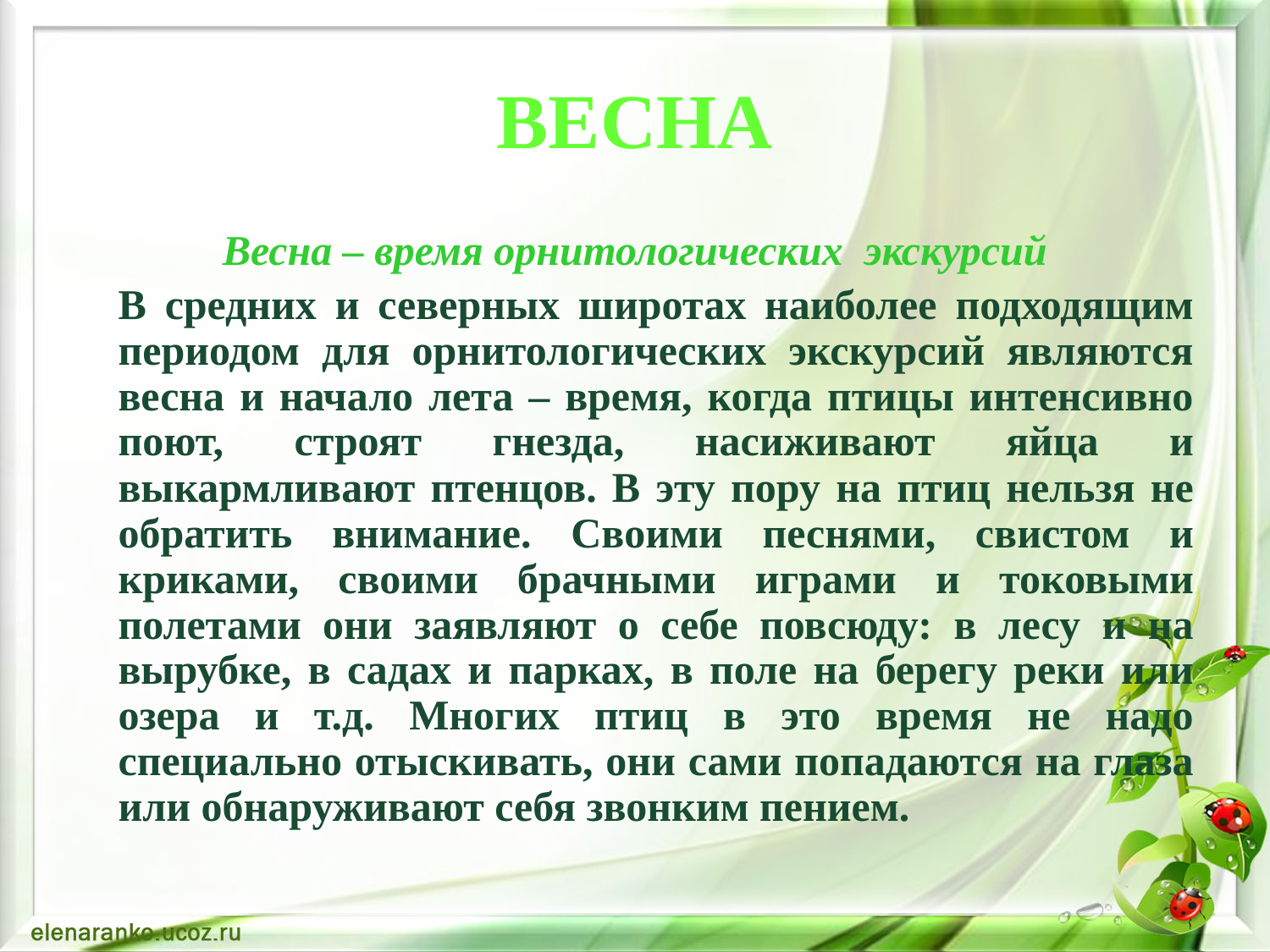

# ВЕСНА
Весна – время орнитологических  экскурсий
		В средних и северных широтах наиболее подходящим периодом для орнитологических экскурсий являются весна и начало лета – время, когда птицы интенсивно поют, строят гнезда, насиживают яйца и выкармливают птенцов. В эту пору на птиц нельзя не обратить внимание. Своими песнями, свистом и криками, своими брачными играми и токовыми полетами они заявляют о себе повсюду: в лесу и на вырубке, в садах и парках, в поле на берегу реки или озера и т.д. Многих птиц в это время не надо специально отыскивать, они сами попадаются на глаза или обнаруживают себя звонким пением.